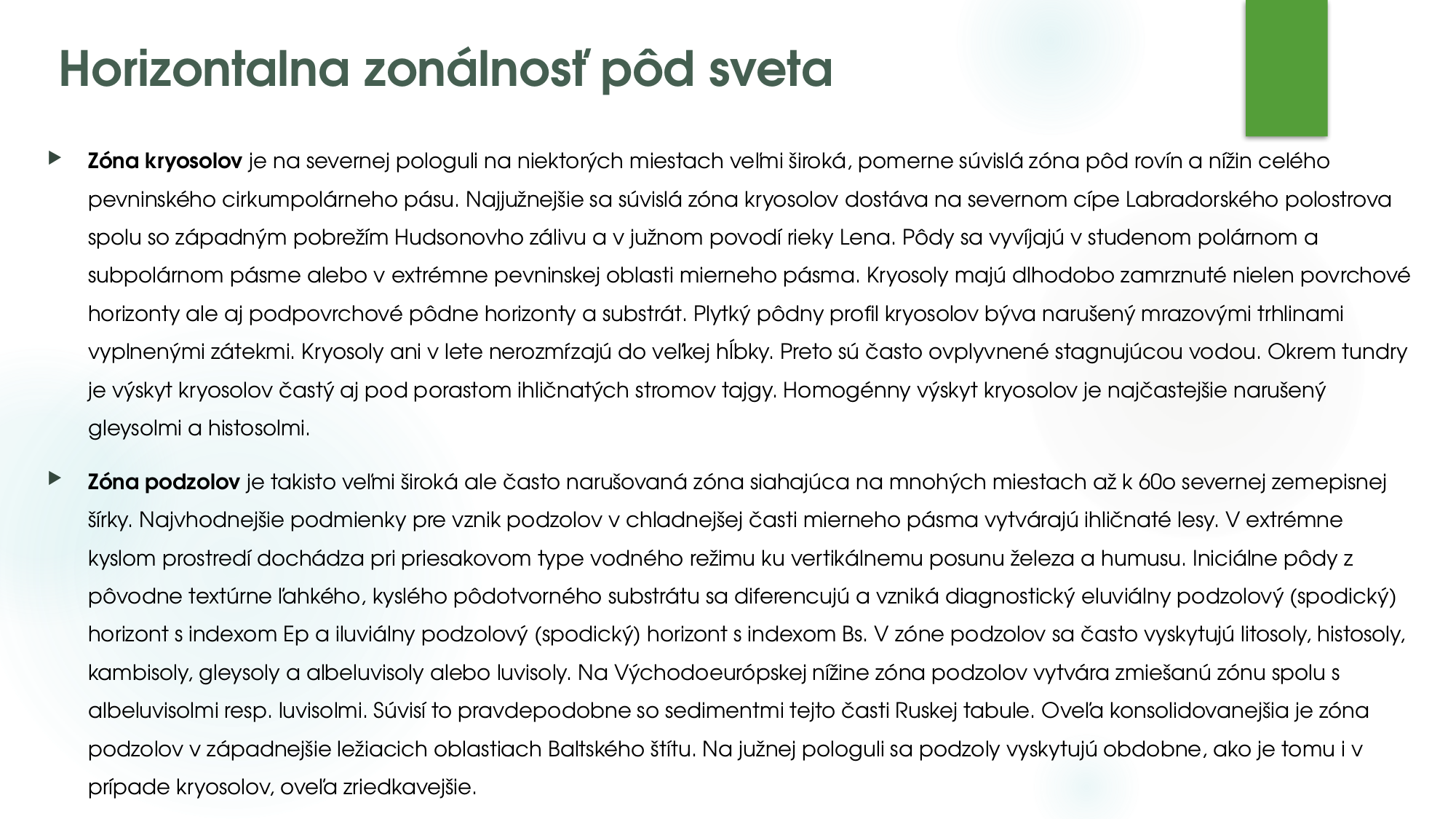

# Horizontalna zonálnosť pôd sveta
Zóna kryosolov je na severnej pologuli na niektorých miestach veľmi široká, pomerne súvislá zóna pôd rovín a nížin celého pevninského cirkumpolárneho pásu. Najjužnejšie sa súvislá zóna kryosolov dostáva na severnom cípe Labradorského polostrova spolu so západným pobrežím Hudsonovho zálivu a v južnom povodí rieky Lena. Pôdy sa vyvíjajú v studenom polárnom a subpolárnom pásme alebo v extrémne pevninskej oblasti mierneho pásma. Kryosoly majú dlhodobo zamrznuté nielen povrchové horizonty ale aj podpovrchové pôdne horizonty a substrát. Plytký pôdny profil kryosolov býva narušený mrazovými trhlinami vyplnenými zátekmi. Kryosoly ani v lete nerozmŕzajú do veľkej hĺbky. Preto sú často ovplyvnené stagnujúcou vodou. Okrem tundry je výskyt kryosolov častý aj pod porastom ihličnatých stromov tajgy. Homogénny výskyt kryosolov je najčastejšie narušený gleysolmi a histosolmi.
Zóna podzolov je takisto veľmi široká ale často narušovaná zóna siahajúca na mnohých miestach až k 60o severnej zemepisnej šírky. Najvhodnejšie podmienky pre vznik podzolov v chladnejšej časti mierneho pásma vytvárajú ihličnaté lesy. V extrémne kyslom prostredí dochádza pri priesakovom type vodného režimu ku vertikálnemu posunu železa a humusu. Iniciálne pôdy z pôvodne textúrne ľahkého, kyslého pôdotvorného substrátu sa diferencujú a vzniká diagnostický eluviálny podzolový (spodický) horizont s indexom Ep a iluviálny podzolový (spodický) horizont s indexom Bs. V zóne podzolov sa často vyskytujú litosoly, histosoly, kambisoly, gleysoly a albeluvisoly alebo luvisoly. Na Východoeurópskej nížine zóna podzolov vytvára zmiešanú zónu spolu s albeluvisolmi resp. luvisolmi. Súvisí to pravdepodobne so sedimentmi tejto časti Ruskej tabule. Oveľa konsolidovanejšia je zóna podzolov v západnejšie ležiacich oblastiach Baltského štítu. Na južnej pologuli sa podzoly vyskytujú obdobne, ako je tomu i v prípade kryosolov, oveľa zriedkavejšie.